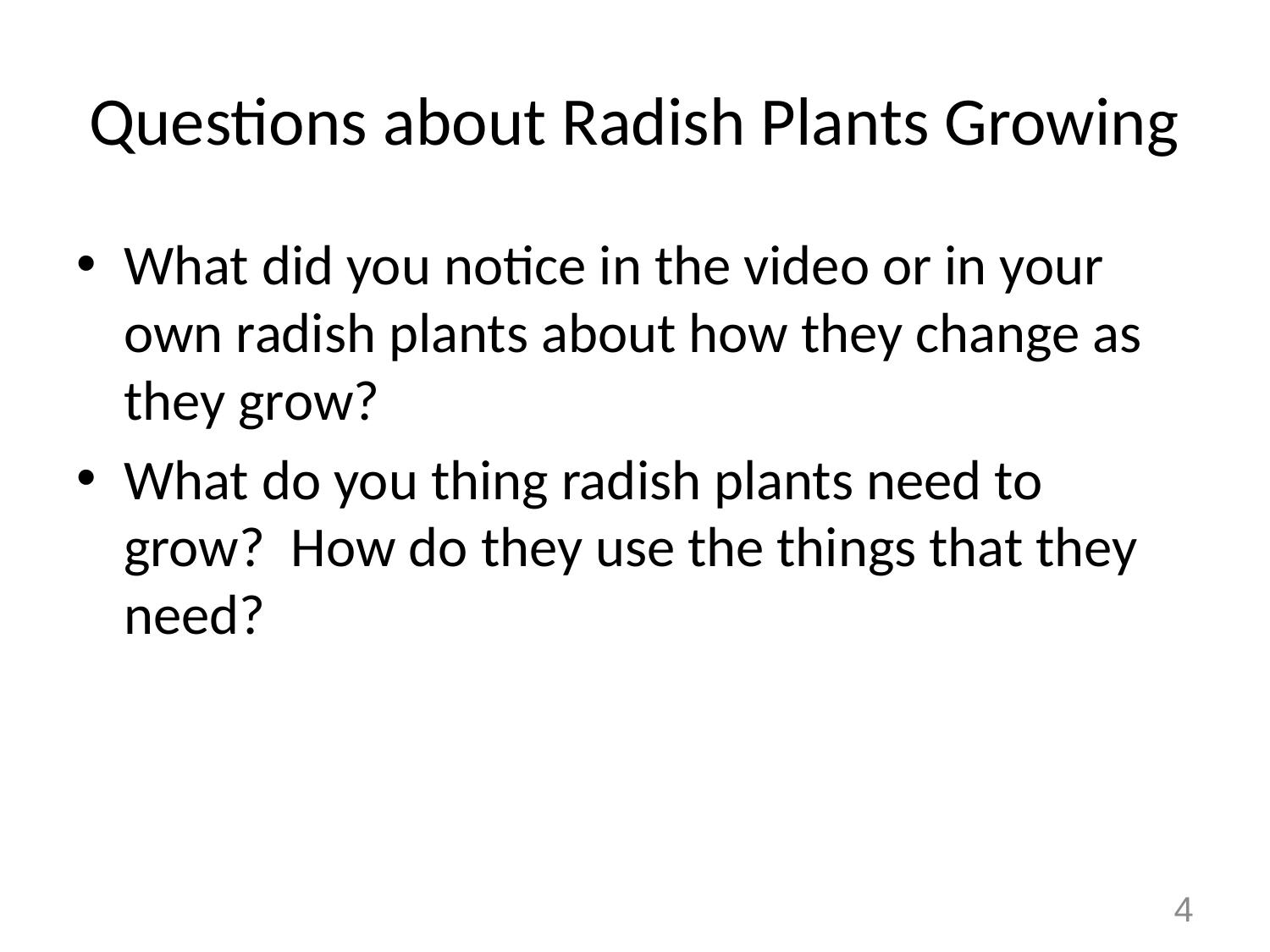

# Questions about Radish Plants Growing
What did you notice in the video or in your own radish plants about how they change as they grow?
What do you thing radish plants need to grow?  How do they use the things that they need?
4